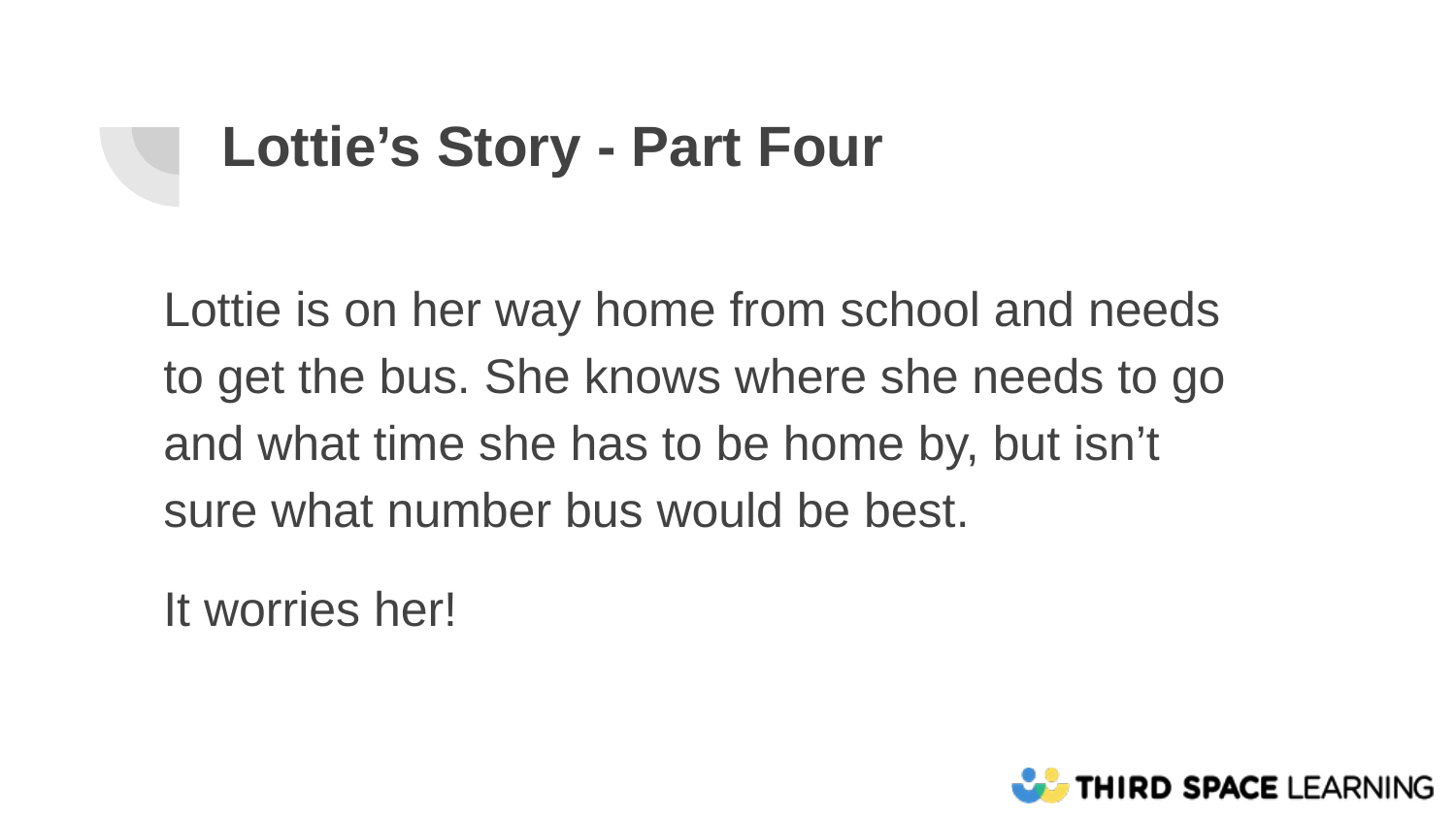

# Lottie’s Story - Part Four
Lottie is on her way home from school and needs to get the bus. She knows where she needs to go and what time she has to be home by, but isn’t sure what number bus would be best.
It worries her!